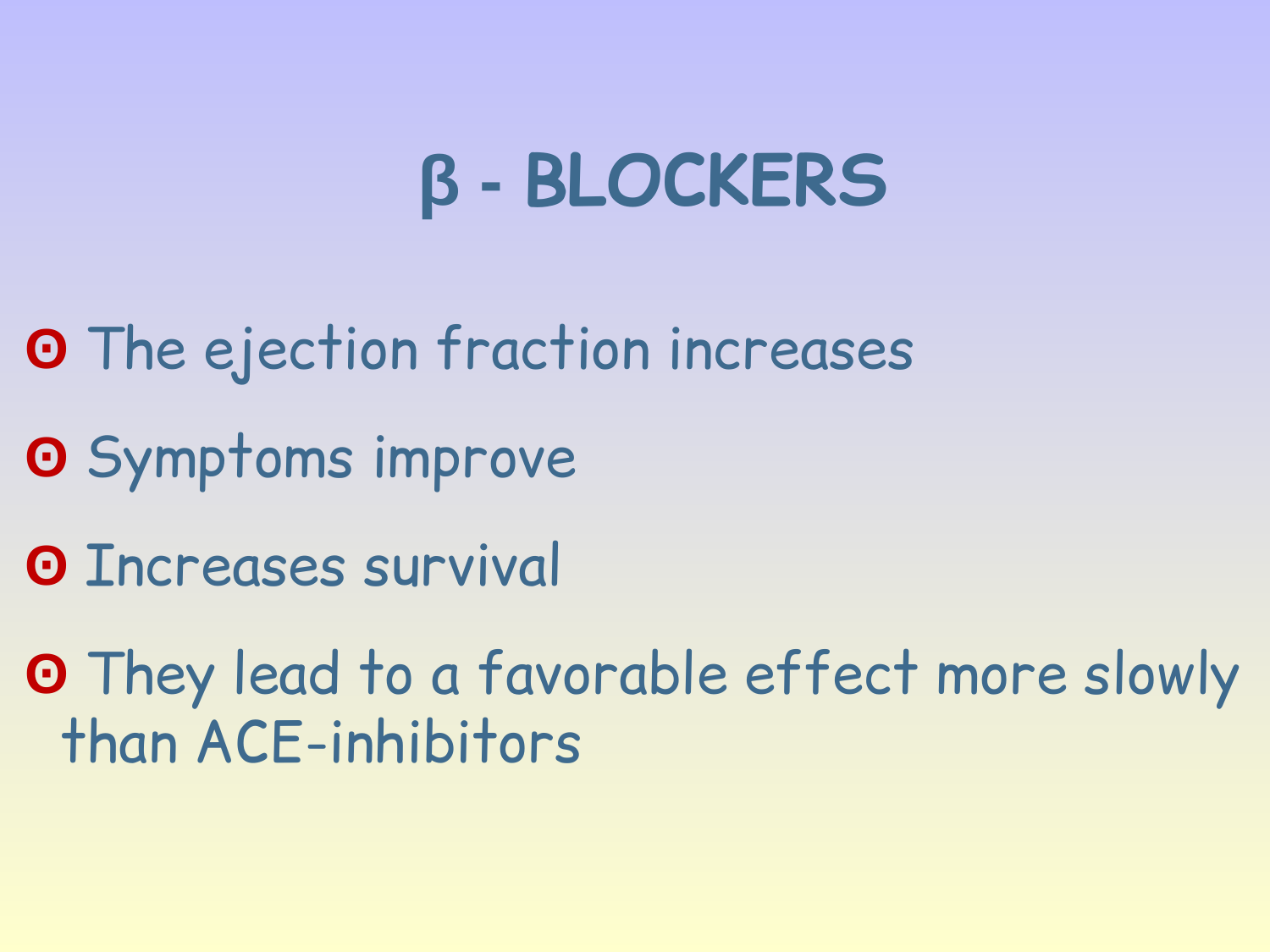

β - BLOCKERS

 ʘ The ejection fraction increases

 ʘ Symptoms improve

 ʘ Increases survival

 ʘ They lead to a favorable effect more slowly than ACE-inhibitors

#